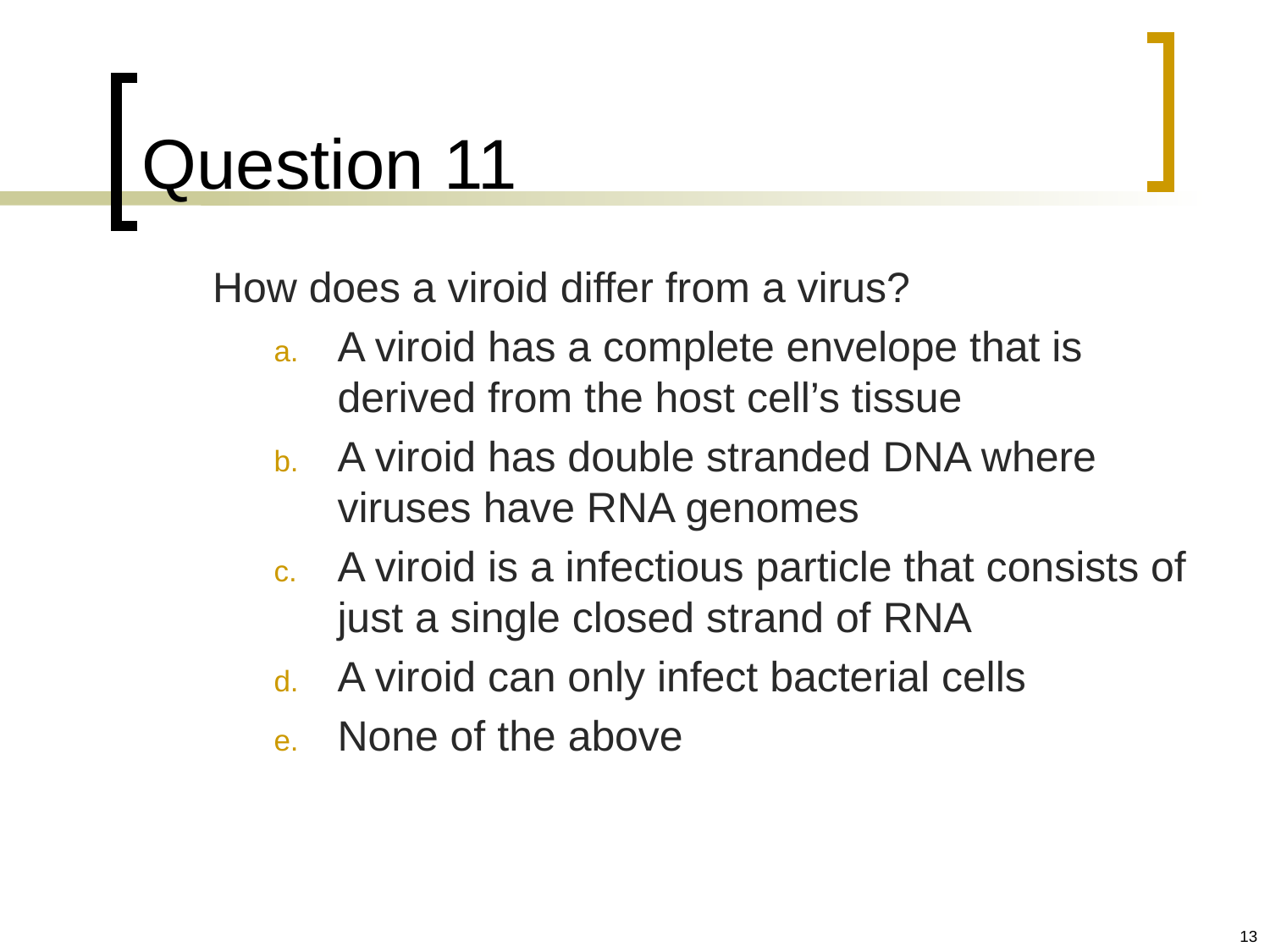

# Question 11
	How does a viroid differ from a virus?
A viroid has a complete envelope that is derived from the host cell’s tissue
A viroid has double stranded DNA where viruses have RNA genomes
A viroid is a infectious particle that consists of just a single closed strand of RNA
A viroid can only infect bacterial cells
None of the above